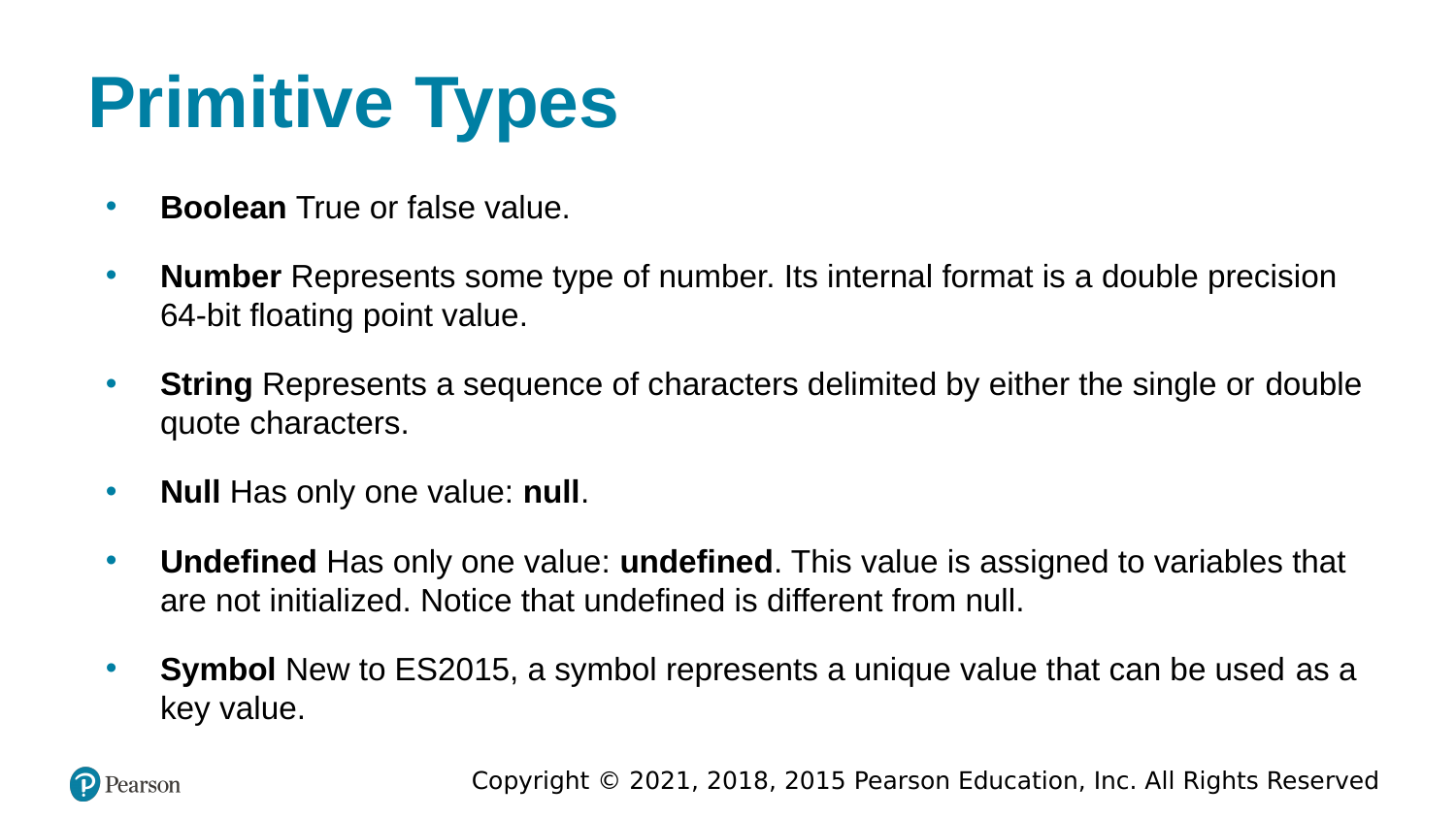

# Primitive Types
Boolean True or false value.
Number Represents some type of number. Its internal format is a double precision 64-bit floating point value.
String Represents a sequence of characters delimited by either the single or double quote characters.
Null Has only one value: null.
Undefined Has only one value: undefined. This value is assigned to variables that are not initialized. Notice that undefined is different from null.
Symbol New to ES2015, a symbol represents a unique value that can be used as a key value.